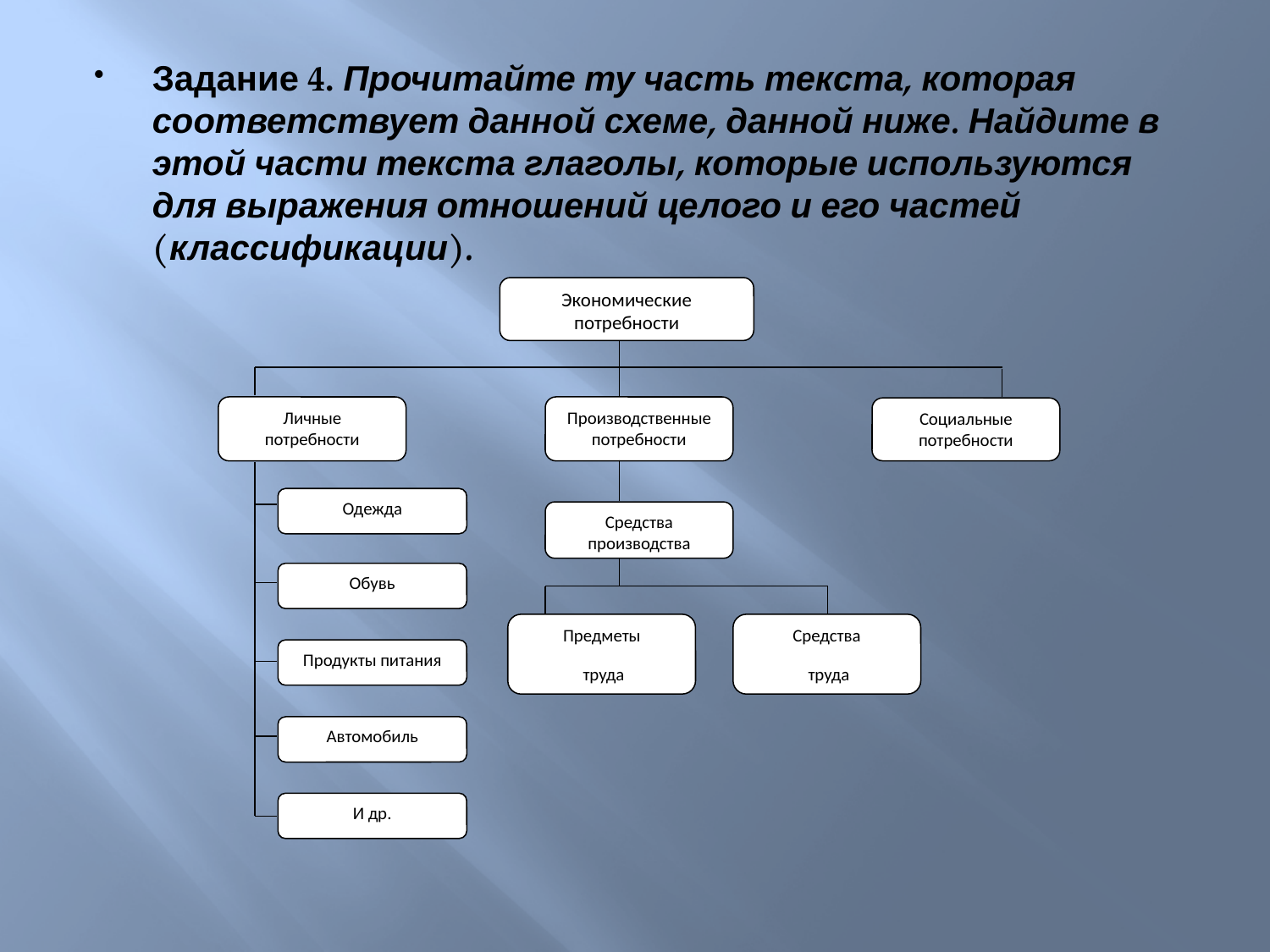

Задание 4. Прочитайте ту часть текста, которая соответствует данной схеме, данной ниже. Найдите в этой части текста глаголы, которые используются для выражения отношений целого и его частей (классификации).

Экономические потребности
Личные потребности
Производственные потребности
Социальные потребности
Одежда
Средства производства
Обувь
Предметы
 труда
Средства
 труда
Продукты питания
Автомобиль
И др.